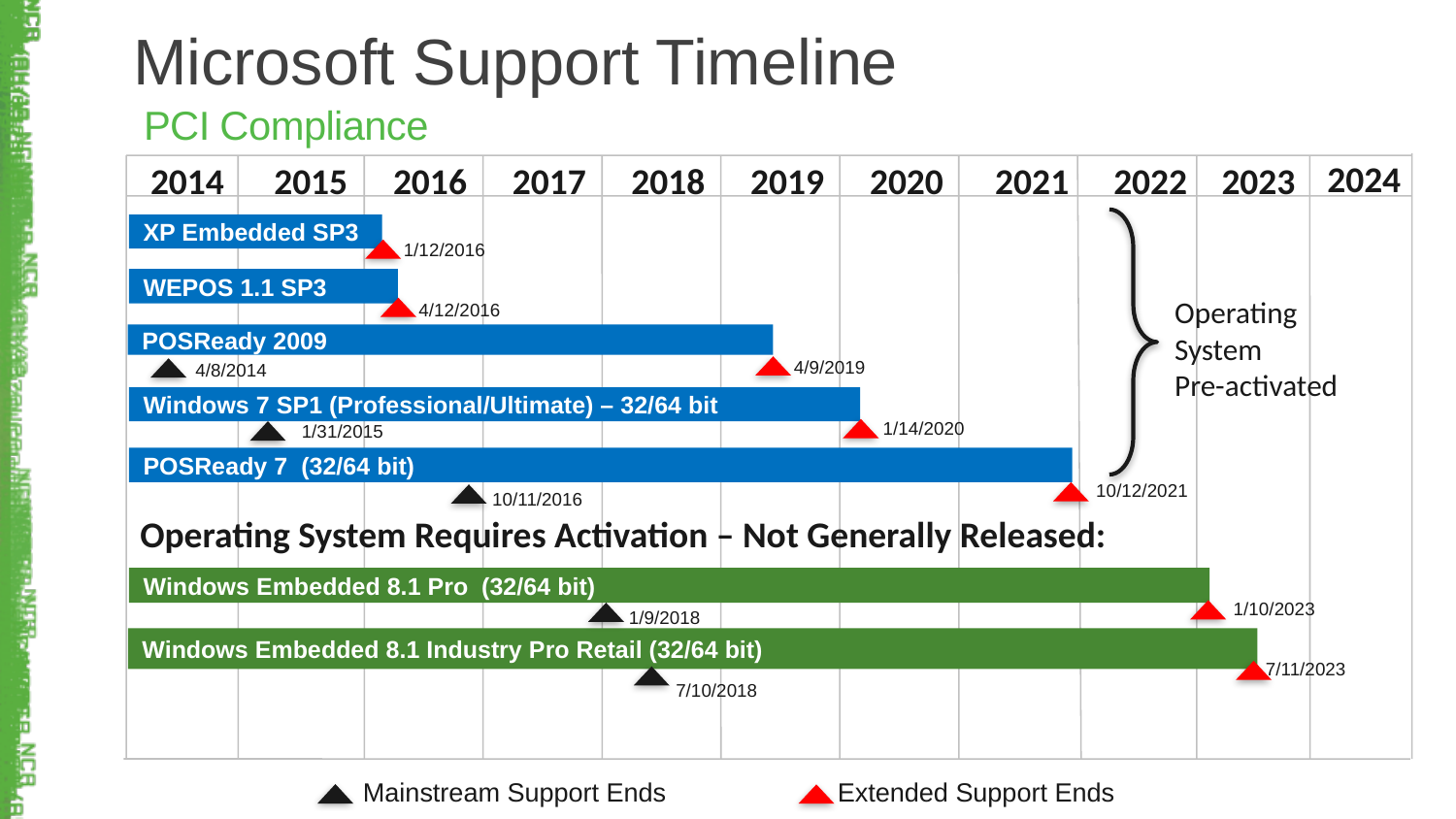

# Microsoft Support Timeline
PCI Compliance

2024
2021
2022
2023
2014
2015
2016
2017
2018
2019
2020

XP Embedded SP3
1/12/2016

WEPOS 1.1 SP3
Operating
System
Pre-activated
4/12/2016

POSReady 2009
4/9/2019
4/8/2014

Windows 7 SP1 (Professional/Ultimate) – 32/64 bit
1/14/2020
1/31/2015

POSReady 7  (32/64 bit)
10/12/2021

10/11/2016

Operating System Requires Activation – Not Generally Released:
Windows Embedded 8.1 Pro  (32/64 bit)
1/10/2023

1/9/2018

Windows Embedded 8.1 Industry Pro Retail (32/64 bit)
7/11/2023

7/10/2018

Mainstream Support Ends
Extended Support Ends